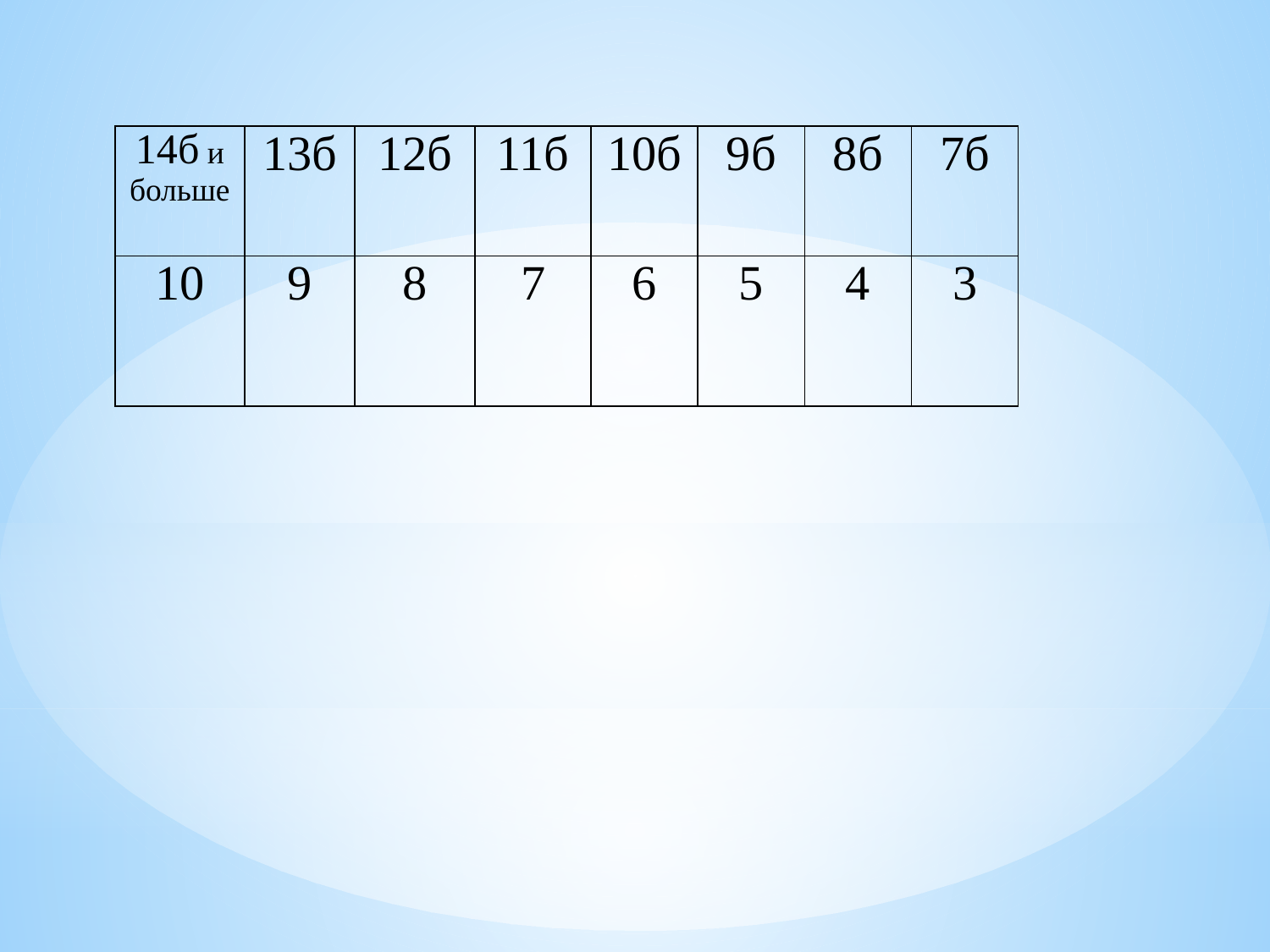

| 14б и больше | 13б | 12б | 11б | 10б | 9б | 8б | 7б |
| --- | --- | --- | --- | --- | --- | --- | --- |
| 10 | 9 | 8 | 7 | 6 | 5 | 4 | 3 |